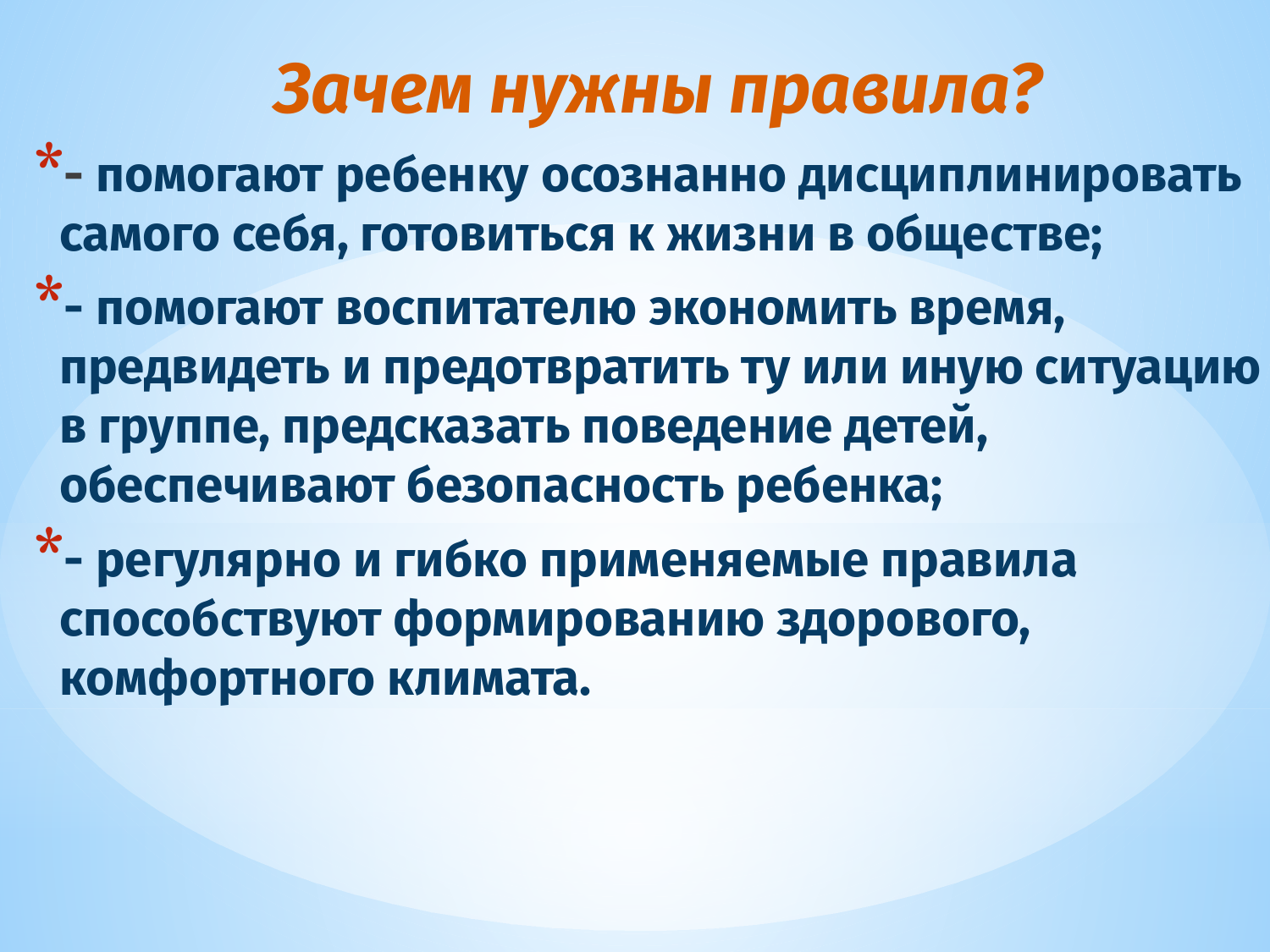

Зачем нужны правила?
- помогают ребенку осознанно дисциплинировать самого себя, готовиться к жизни в обществе;
- помогают воспитателю экономить время, предвидеть и предотвратить ту или иную ситуацию в группе, предсказать поведение детей, обеспечивают безопасность ребенка;
- регулярно и гибко применяемые правила способствуют формированию здорового, комфортного климата.